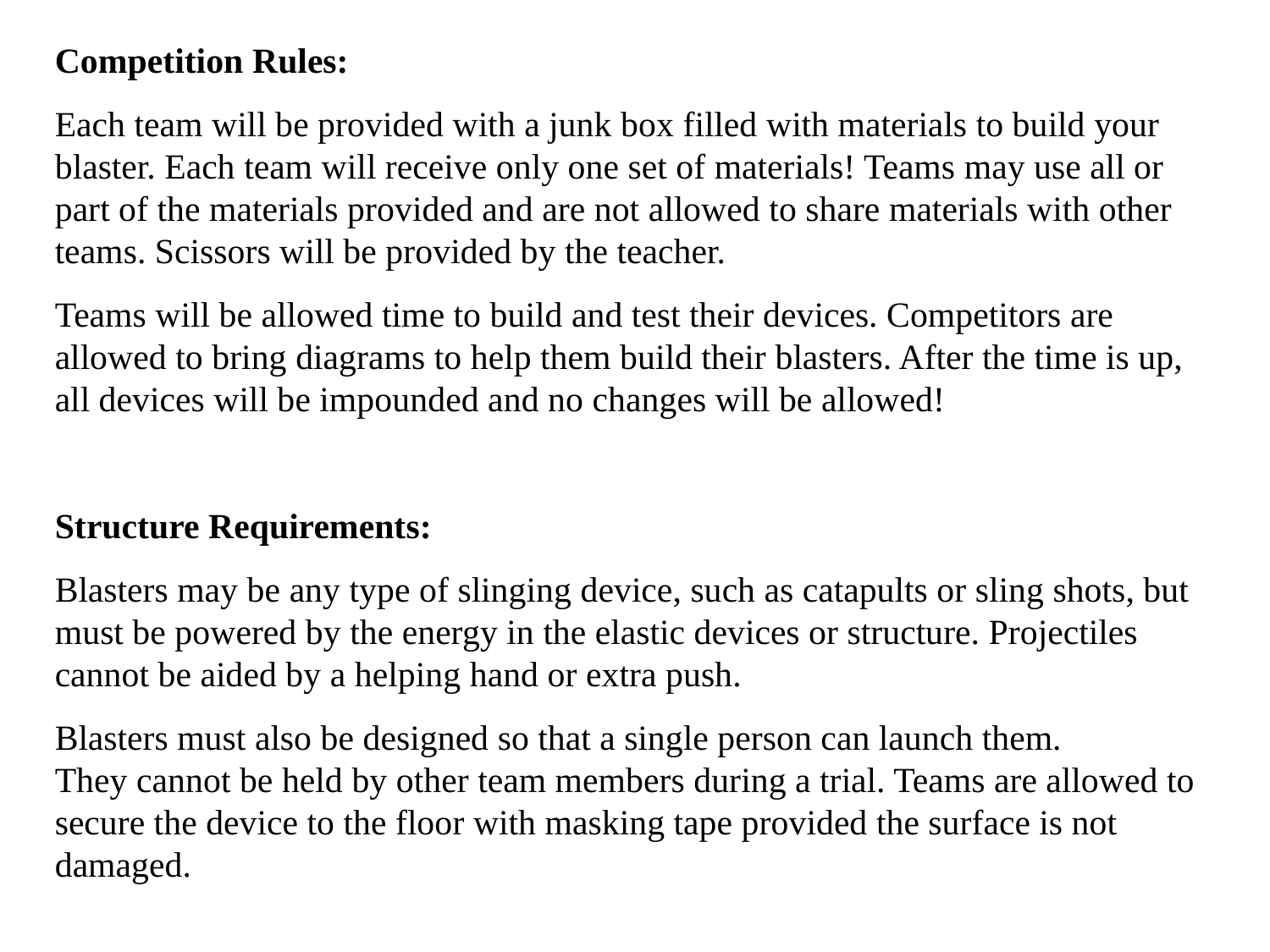

Competition Rules:

Each team will be provided with a junk box filled with materials to build your blaster. Each team will receive only one set of materials! Teams may use all or part of the materials provided and are not allowed to share materials with other teams. Scissors will be provided by the teacher.

Teams will be allowed time to build and test their devices. Competitors are allowed to bring diagrams to help them build their blasters. After the time is up, all devices will be impounded and no changes will be allowed!

Structure Requirements:

Blasters may be any type of slinging device, such as catapults or sling shots, but must be powered by the energy in the elastic devices or structure. Projectiles cannot be aided by a helping hand or extra push.

Blasters must also be designed so that a single person can launch them.
They cannot be held by other team members during a trial. Teams are allowed to secure the device to the floor with masking tape provided the surface is not damaged.